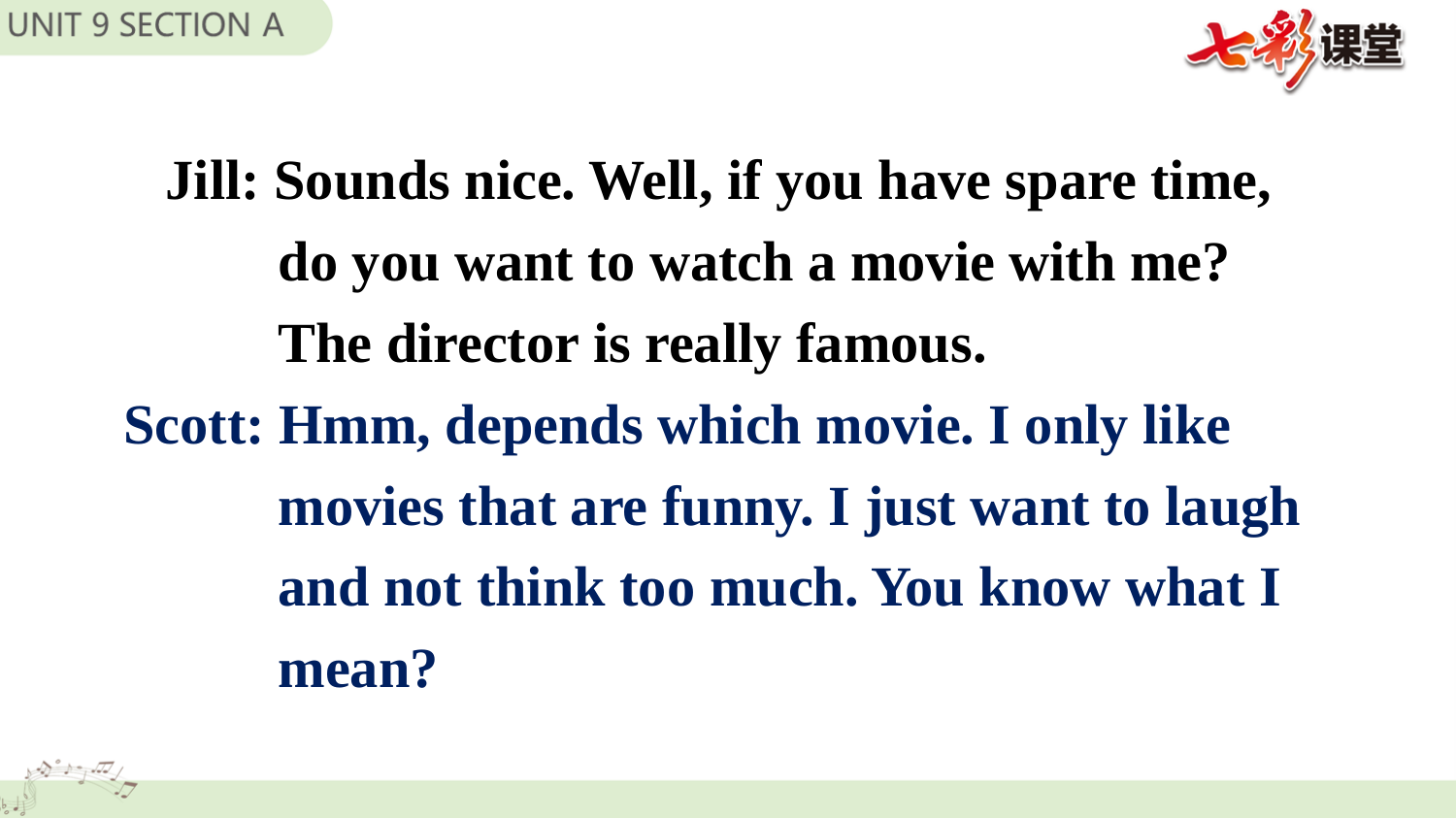

Jill: Sounds nice. Well, if you have spare time,
           do you want to watch a movie with me?
           The director is really famous.
Scott: Hmm, depends which movie. I only like
           movies that are funny. I just want to laugh
           and not think too much. You know what I
           mean?